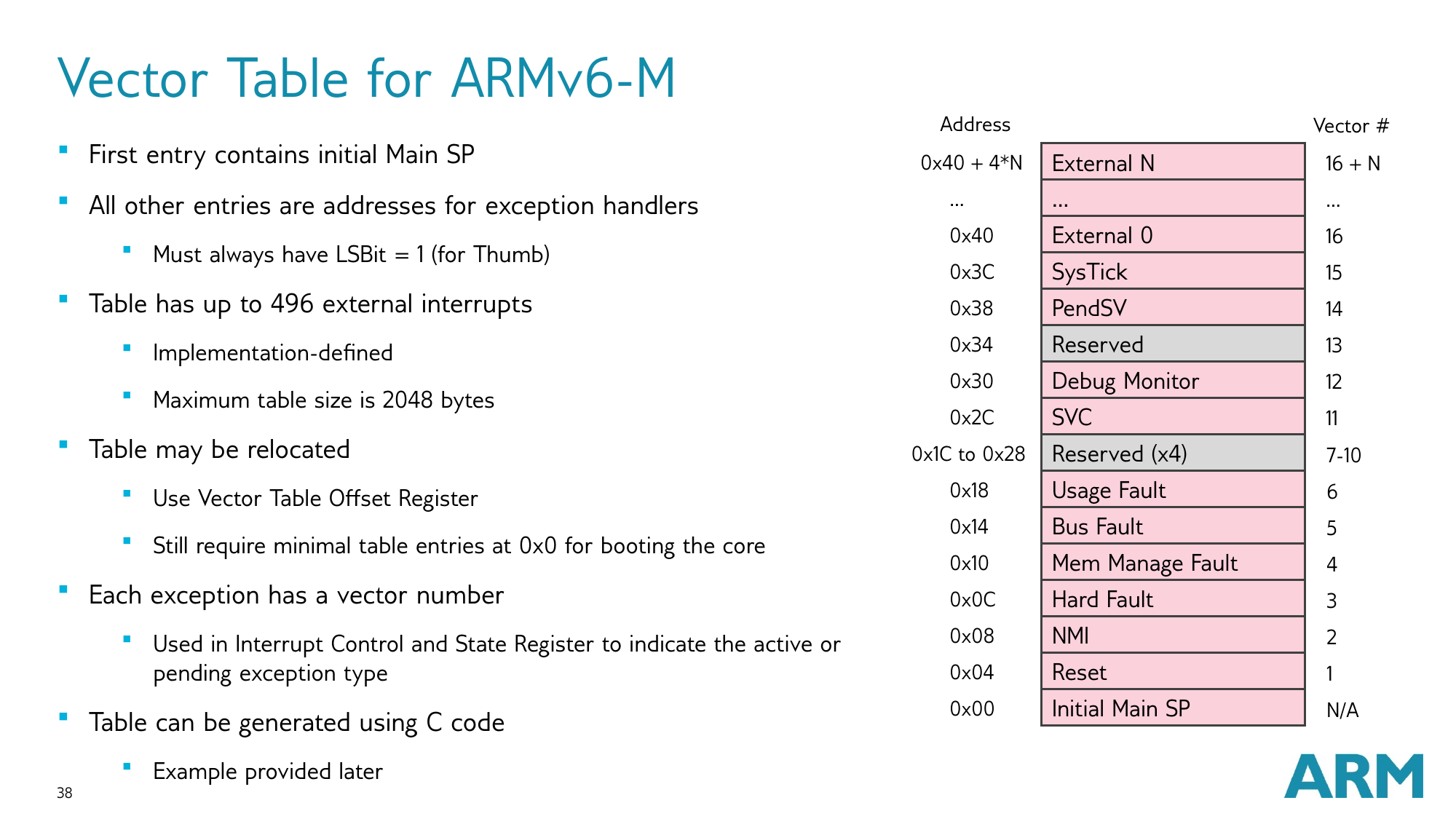

# Vector Table for ARMv6-M
Address
Vector #
0x40 + 4*N
…
0x40
0x3C
0x38
0x34
0x30
0x2C
External N
16 + N
…
16
15
14
13
12
11
…
External 0
SysTick
PendSV
Reserved
Debug Monitor
SVC
0x1C to 0x28
Reserved (x4)
7-10
6
5
4
3
2
1
N/A
0x18
Usage Fault
0x14
Bus Fault
0x10
Mem Manage Fault
0x0C
Hard Fault
0x08
NMI
0x04
Reset
0x00
Initial Main SP
First entry contains initial Main SP
All other entries are addresses for exception handlers
Must always have LSBit = 1 (for Thumb)
Table has up to 496 external interrupts
Implementation-defined
Maximum table size is 2048 bytes
Table may be relocated
Use Vector Table Offset Register
Still require minimal table entries at 0x0 for booting the core
Each exception has a vector number
Used in Interrupt Control and State Register to indicate the active or pending exception type
Table can be generated using C code
Example provided later